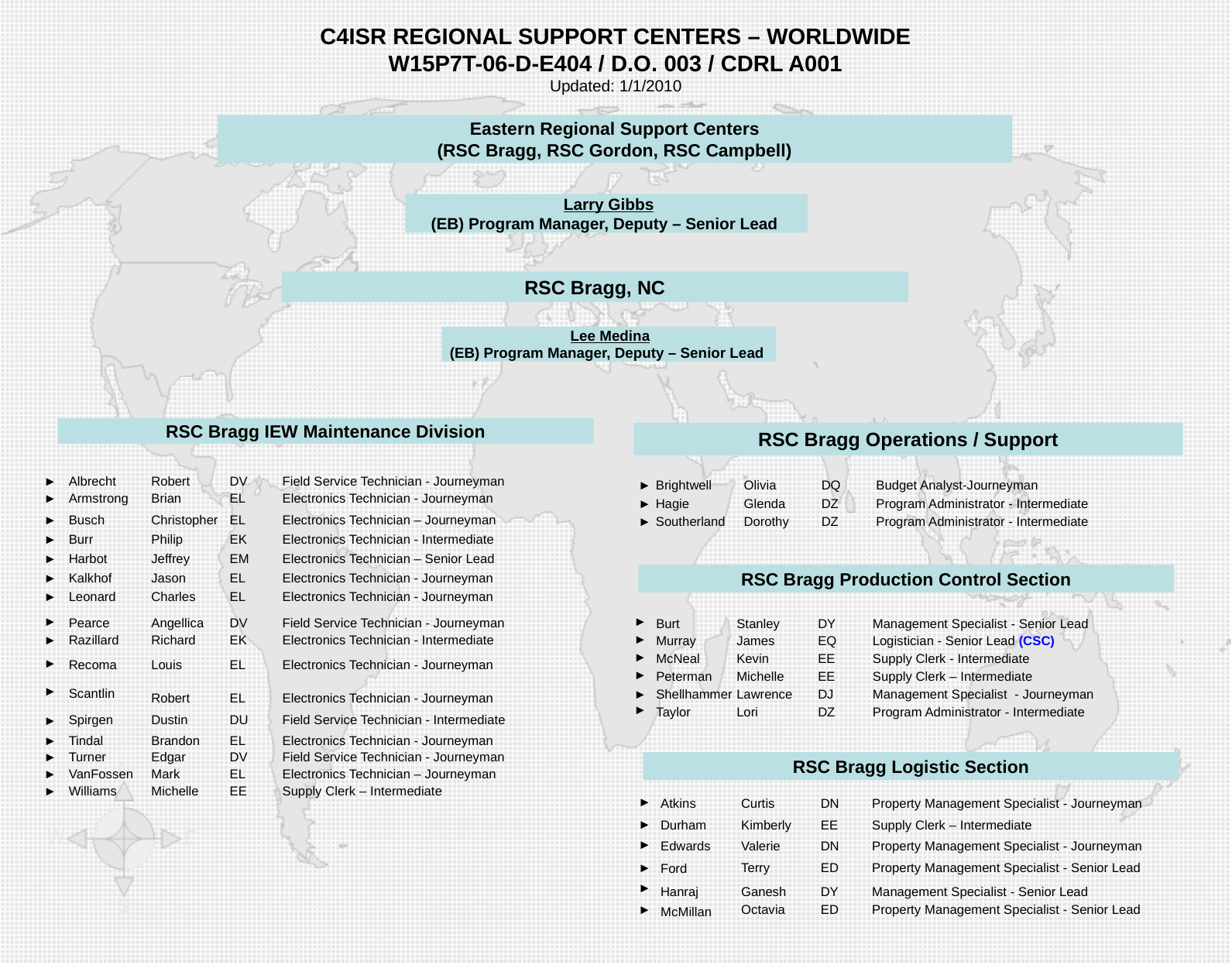

C4ISR REGIONAL SUPPORT CENTERS – WORLDWIDE
W15P7T-06-D-E404 / D.O. 003 / CDRL A001
Updated: 1/1/2010
Eastern Regional Support Centers
(RSC Bragg, RSC Gordon, RSC Campbell)
 Larry Gibbs
(EB) Program Manager, Deputy – Senior Lead
RSC Bragg, NC
 Lee Medina
(EB) Program Manager, Deputy – Senior Lead
RSC Bragg IEW Maintenance Division
RSC Bragg Operations / Support
| ► | Albrecht | Robert | DV | Field Service Technician - Journeyman |
| --- | --- | --- | --- | --- |
| ► | Armstrong | Brian | EL | Electronics Technician - Journeyman |
| ► ► | Busch Burr | Christopher Philip | EL EK | Electronics Technician – Journeyman Electronics Technician - Intermediate |
| ► | Harbot | Jeffrey | EM | Electronics Technician – Senior Lead |
| ► | Kalkhof | Jason | EL | Electronics Technician - Journeyman |
| ► | Leonard | Charles | EL | Electronics Technician - Journeyman |
| ► | Pearce | Angellica | DV | Field Service Technician - Journeyman |
| ► | Razillard | Richard | EK | Electronics Technician - Intermediate |
| ► | Recoma | Louis | EL | Electronics Technician - Journeyman |
| ► | Scantlin | Robert | EL | Electronics Technician - Journeyman |
| ► | Spirgen | Dustin | DU | Field Service Technician - Intermediate |
| ► | Tindal | Brandon | EL | Electronics Technician - Journeyman |
| ► | Turner | Edgar | DV | Field Service Technician - Journeyman |
| ► | VanFossen | Mark | EL | Electronics Technician – Journeyman |
| ► | Williams | Michelle | EE | Supply Clerk – Intermediate |
| ► | Brightwell | Olivia | DQ | Budget Analyst-Journeyman |
| --- | --- | --- | --- | --- |
| ► | Hagie | Glenda | DZ | Program Administrator - Intermediate |
| ► | Southerland | Dorothy | DZ | Program Administrator - Intermediate |
RSC Bragg Production Control Section
| ► | Burt | Stanley | DY | Management Specialist - Senior Lead |
| --- | --- | --- | --- | --- |
| ► | Murray | James | EQ | Logistician - Senior Lead (CSC) |
| ► | McNeal | Kevin | EE | Supply Clerk - Intermediate |
| ► | Peterman | Michelle | EE | Supply Clerk – Intermediate |
| ► | Shellhammer | Lawrence | DJ | Management Specialist - Journeyman |
| ► | Taylor | Lori | DZ | Program Administrator - Intermediate |
RSC Bragg Logistic Section
| ► | Atkins | Curtis | DN | Property Management Specialist - Journeyman |
| --- | --- | --- | --- | --- |
| ► | Durham | Kimberly | EE | Supply Clerk – Intermediate |
| ► | Edwards | Valerie | DN | Property Management Specialist - Journeyman |
| ► | Ford | Terry | ED | Property Management Specialist - Senior Lead |
| ► | Hanraj | Ganesh | DY | Management Specialist - Senior Lead |
| ► | McMillan | Octavia | ED | Property Management Specialist - Senior Lead |